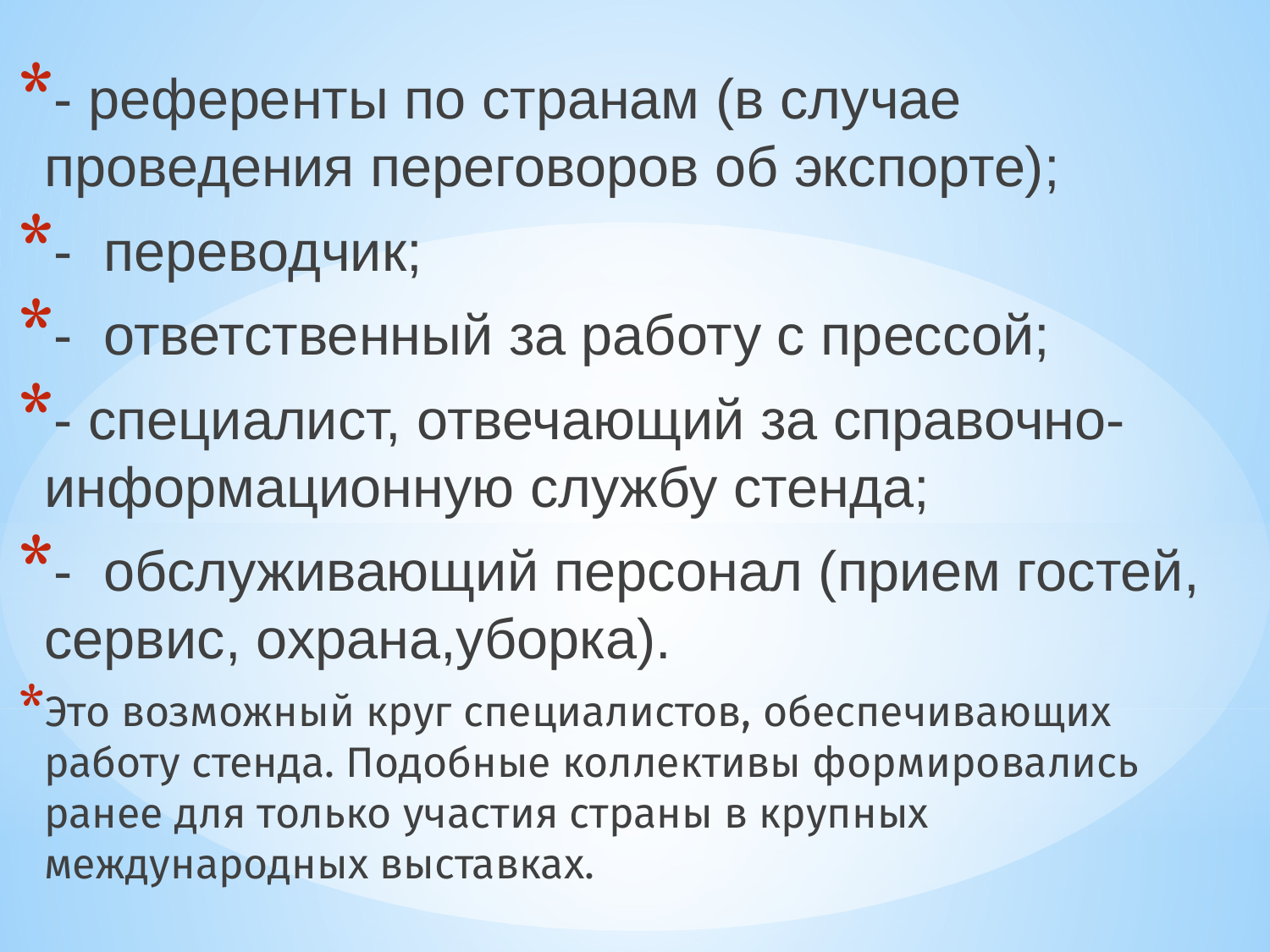

- референты по странам (в случае проведения переговоров об экспорте);
-  переводчик;
-  ответственный за работу с прессой;
- специалист, отвечающий за справочно-информационную службу стенда;
-  обслуживающий персонал (прием гостей, сервис, охрана,уборка).
Это возможный круг специалистов, обеспечивающих работу стенда. Подобные коллективы формировались ранее для только участия страны в крупных международных выставках.
#